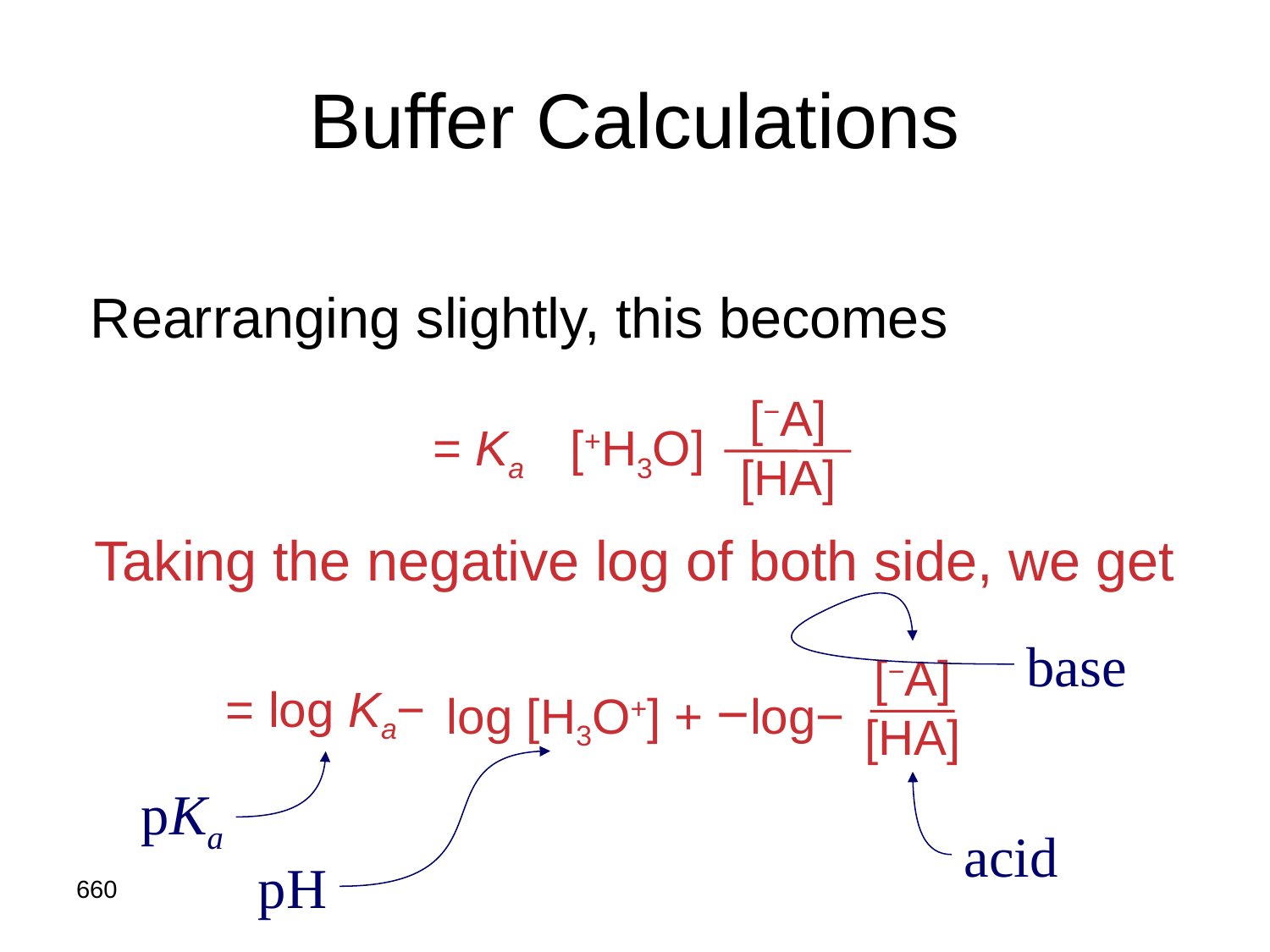

# Buffer Calculations
Rearranging slightly, this becomes
[A−]
[HA]

[H3O+]
Ka =
Taking the negative log of both side, we get
base
[A−]
[HA]
−log [H3O+] + −log
−log Ka =

pKa
pH
acid
660